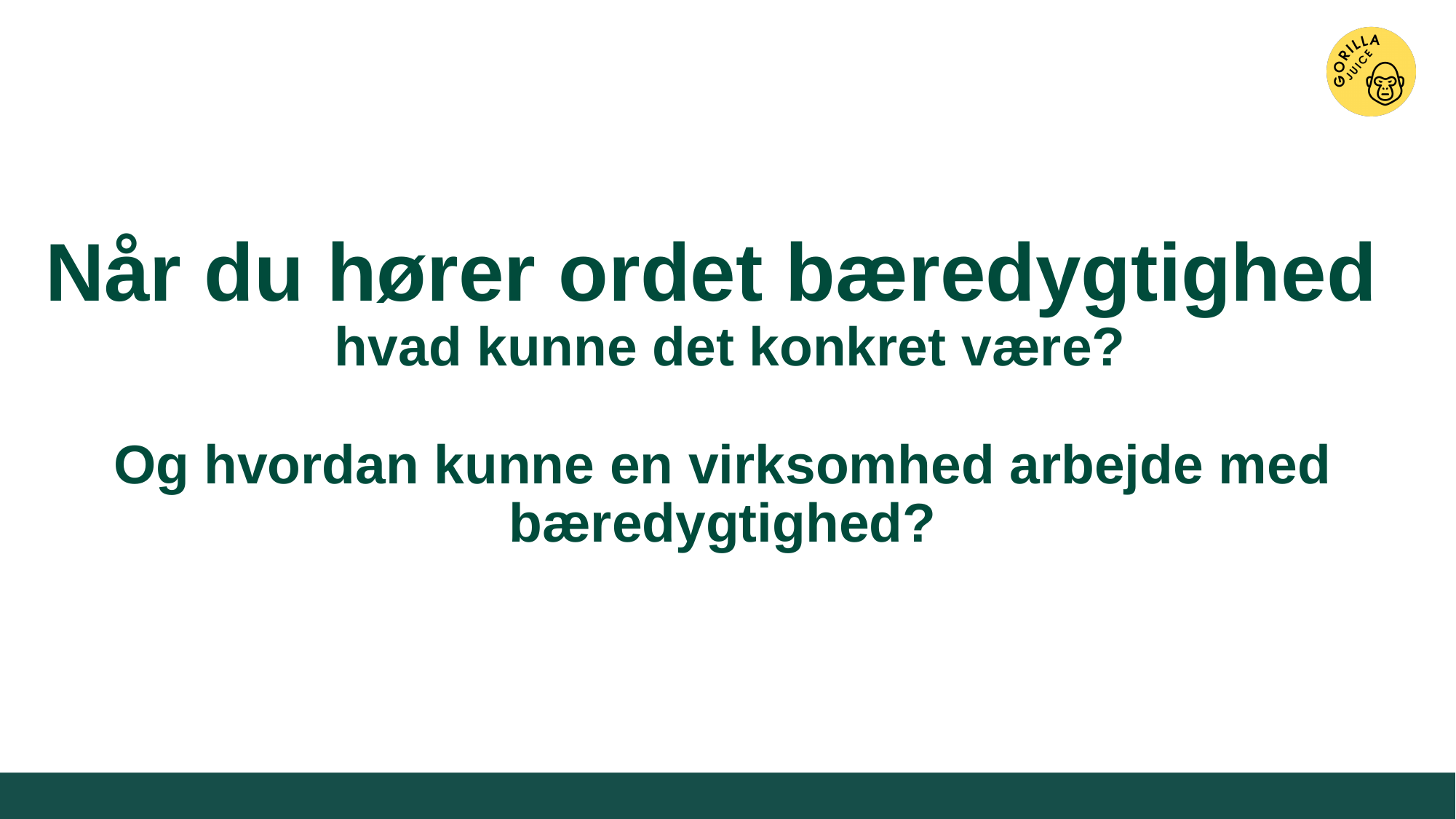

# Når du hører ordet bæredygtighed hvad kunne det konkret være? Og hvordan kunne en virksomhed arbejde med bæredygtighed?